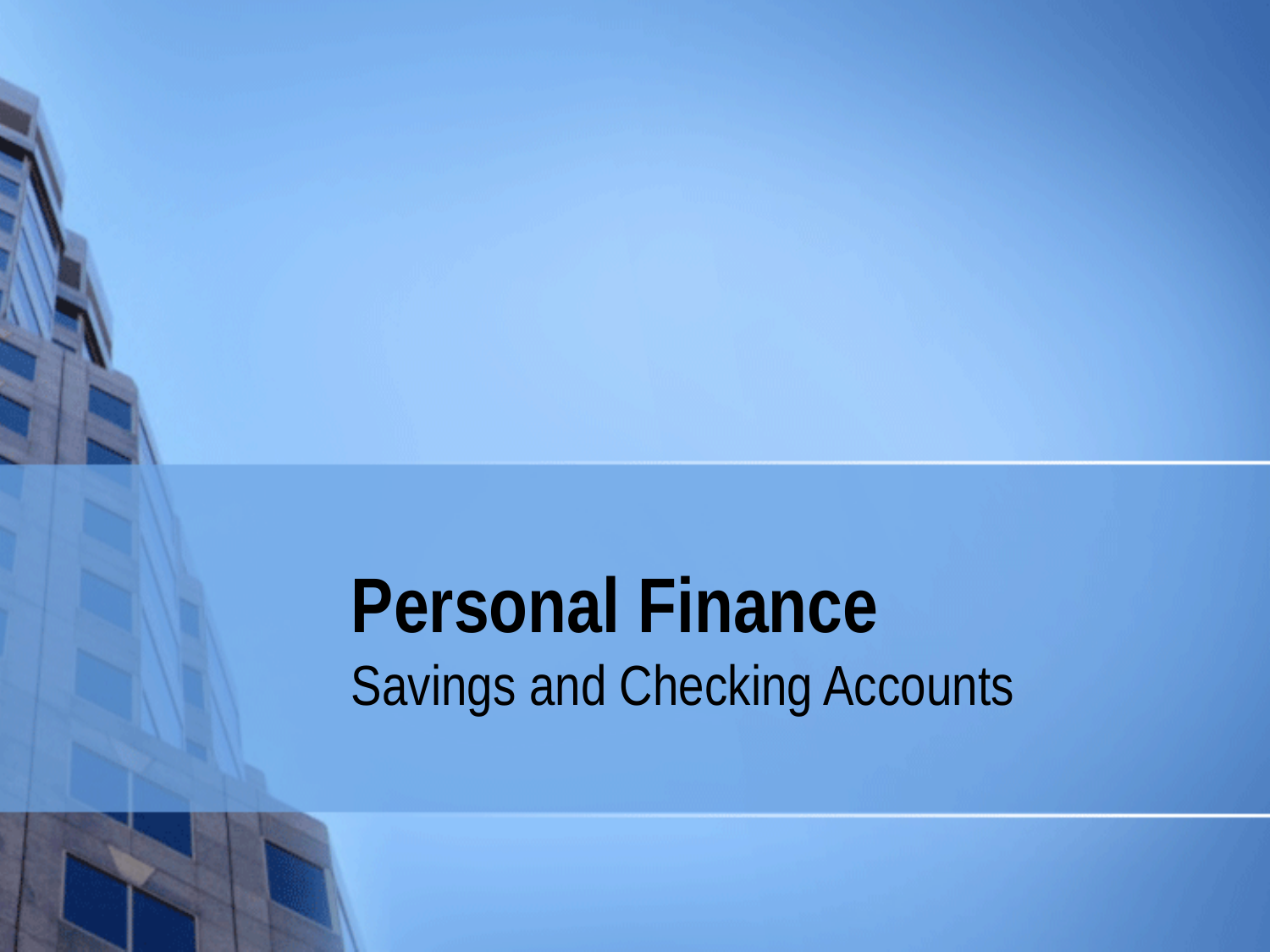

# Personal Finance
Savings and Checking Accounts